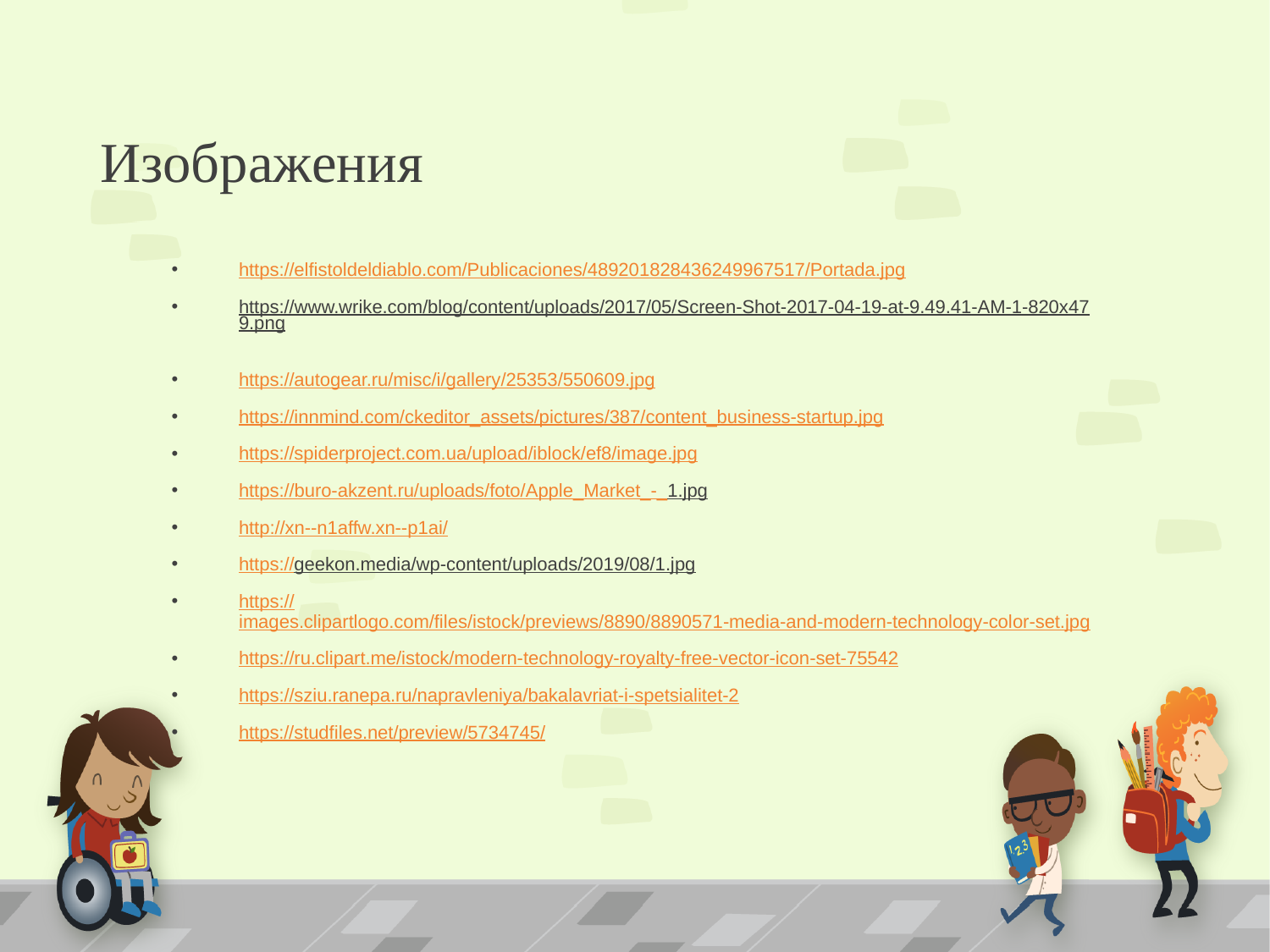

# Изображения
https://elfistoldeldiablo.com/Publicaciones/489201828436249967517/Portada.jpg
https://www.wrike.com/blog/content/uploads/2017/05/Screen-Shot-2017-04-19-at-9.49.41-AM-1-820x479.png
https://autogear.ru/misc/i/gallery/25353/550609.jpg
https://innmind.com/ckeditor_assets/pictures/387/content_business-startup.jpg
https://spiderproject.com.ua/upload/iblock/ef8/image.jpg
https://buro-akzent.ru/uploads/foto/Apple_Market_-_1.jpg
http://xn--n1affw.xn--p1ai/
https://geekon.media/wp-content/uploads/2019/08/1.jpg
https://images.clipartlogo.com/files/istock/previews/8890/8890571-media-and-modern-technology-color-set.jpg
https://ru.clipart.me/istock/modern-technology-royalty-free-vector-icon-set-75542
https://sziu.ranepa.ru/napravleniya/bakalavriat-i-spetsialitet-2
https://studfiles.net/preview/5734745/